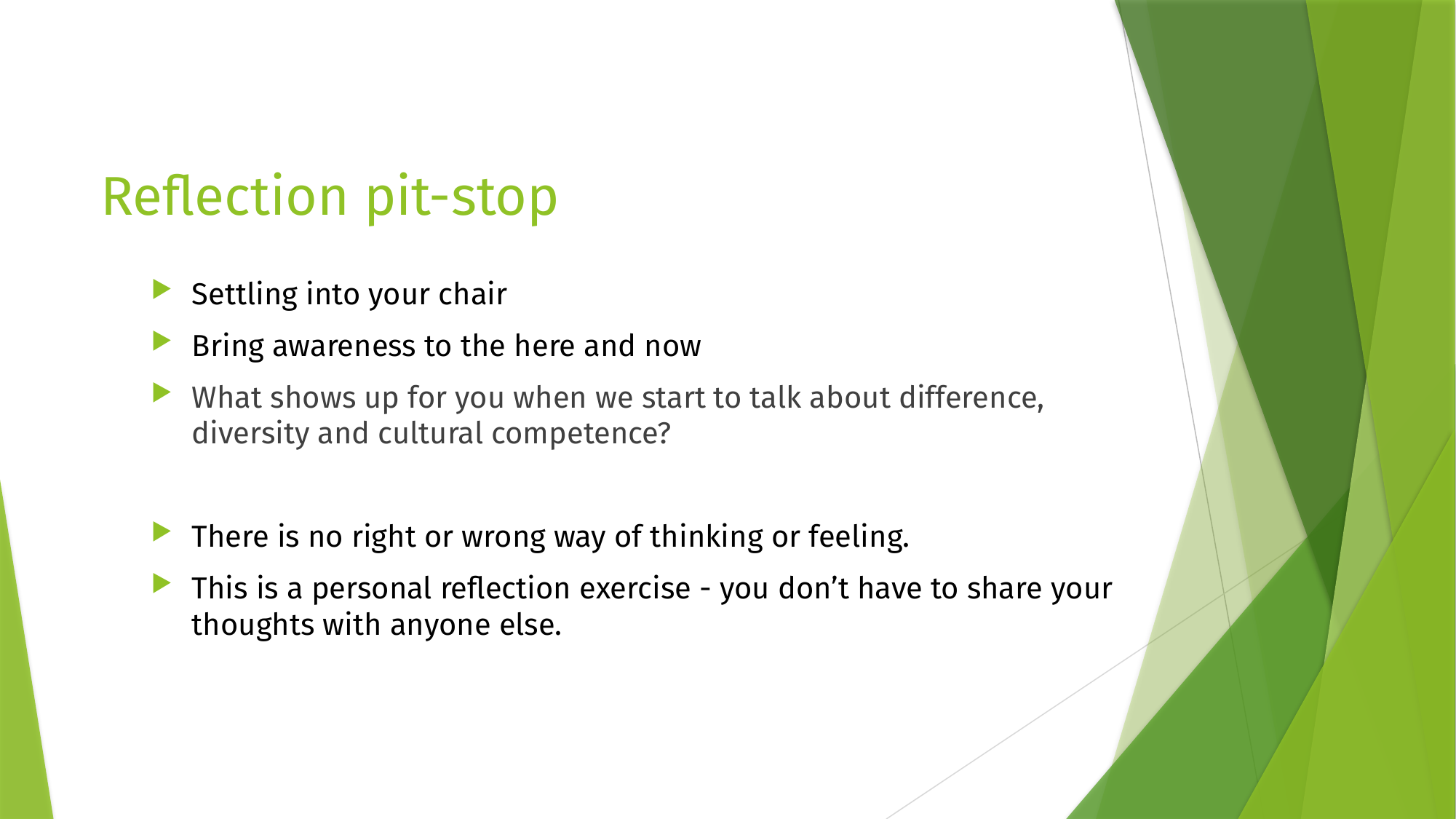

# Reflection pit-stop
Settling into your chair
Bring awareness to the here and now
What shows up for you when we start to talk about difference, diversity and cultural competence?

There is no right or wrong way of thinking or feeling.
This is a personal reflection exercise - you don’t have to share your thoughts with anyone else.